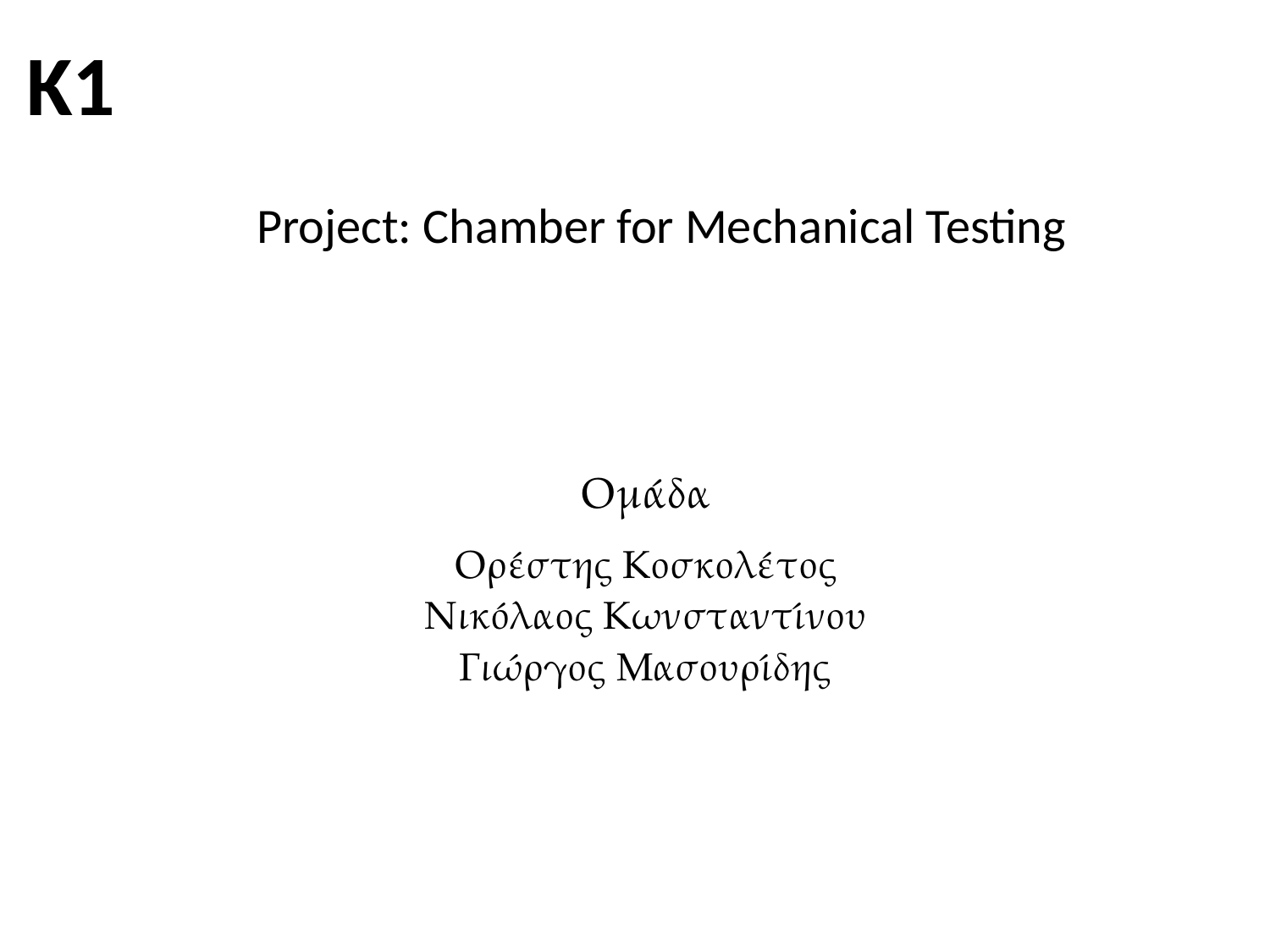

K1
Project: Chamber for Mechanical Testing
Ομάδα
Ορέστης Κοσκολέτος
Νικόλαος Κωνσταντίνου
Γιώργος Μασουρίδης